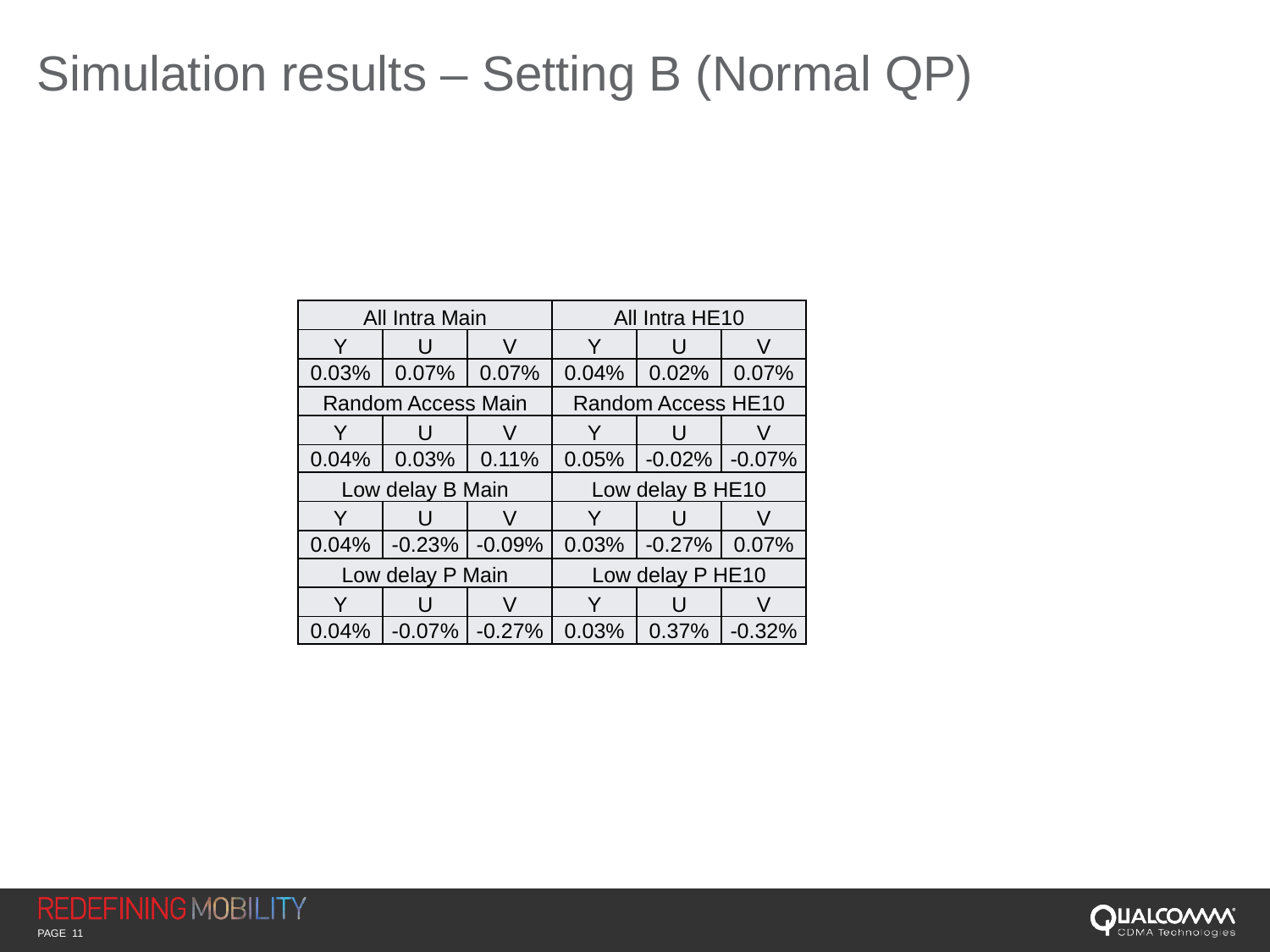

# Simulation results – Setting B (Normal QP)
| All Intra Main |  |  | All Intra HE10 |  |  |
| --- | --- | --- | --- | --- | --- |
| Y | U | V | Y | U | V |
| 0.03% | 0.07% | 0.07% | 0.04% | 0.02% | 0.07% |
| Random Access Main |  |  | Random Access HE10 |  |  |
| Y | U | V | Y | U | V |
| 0.04% | 0.03% | 0.11% | 0.05% | -0.02% | -0.07% |
| Low delay B Main |  |  | Low delay B HE10 |  |  |
| Y | U | V | Y | U | V |
| 0.04% | -0.23% | -0.09% | 0.03% | -0.27% | 0.07% |
| Low delay P Main |  |  | Low delay P HE10 |  |  |
| Y | U | V | Y | U | V |
| 0.04% | -0.07% | -0.27% | 0.03% | 0.37% | -0.32% |